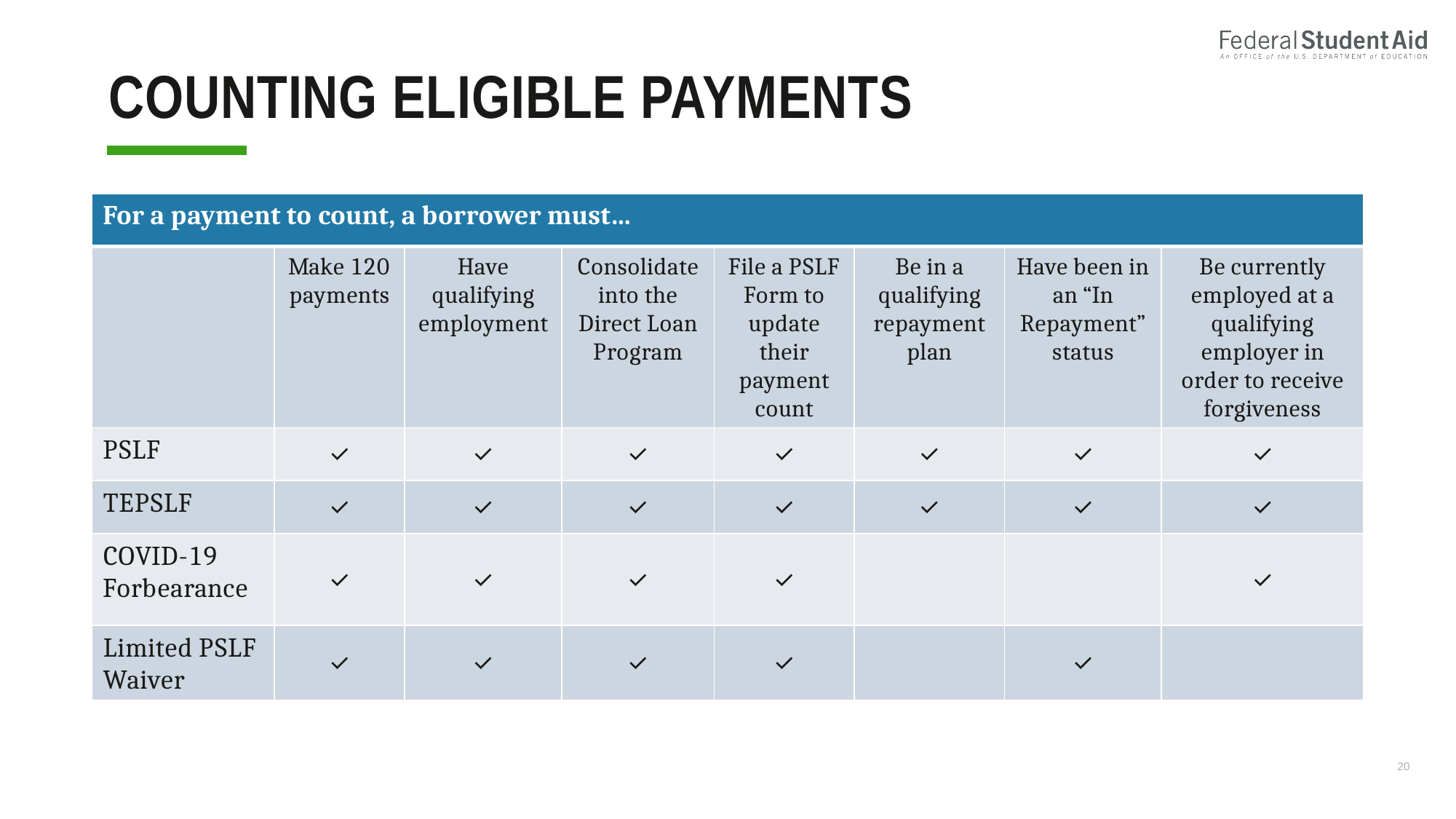

# Counting Eligible Payments
| For a payment to count, a borrower must… |  |  |  |  |  |  |  |
| --- | --- | --- | --- | --- | --- | --- | --- |
|  | Make 120 payments | Have qualifying employment | Consolidate into the Direct Loan Program | File a PSLF Form to update their payment count | Be in a qualifying repayment plan | Have been in an “In Repayment” status | Be currently employed at a qualifying employer in order to receive forgiveness |
| PSLF | ✓ | ✓ | ✓ | ✓ | ✓ | ✓ | ✓ |
| TEPSLF | ✓ | ✓ | ✓ | ✓ | ✓ | ✓ | ✓ |
| COVID-19 Forbearance | ✓ | ✓ | ✓ | ✓ |  |  | ✓ |
| Limited PSLF Waiver | ✓ | ✓ | ✓ | ✓ |  | ✓ |  |
20